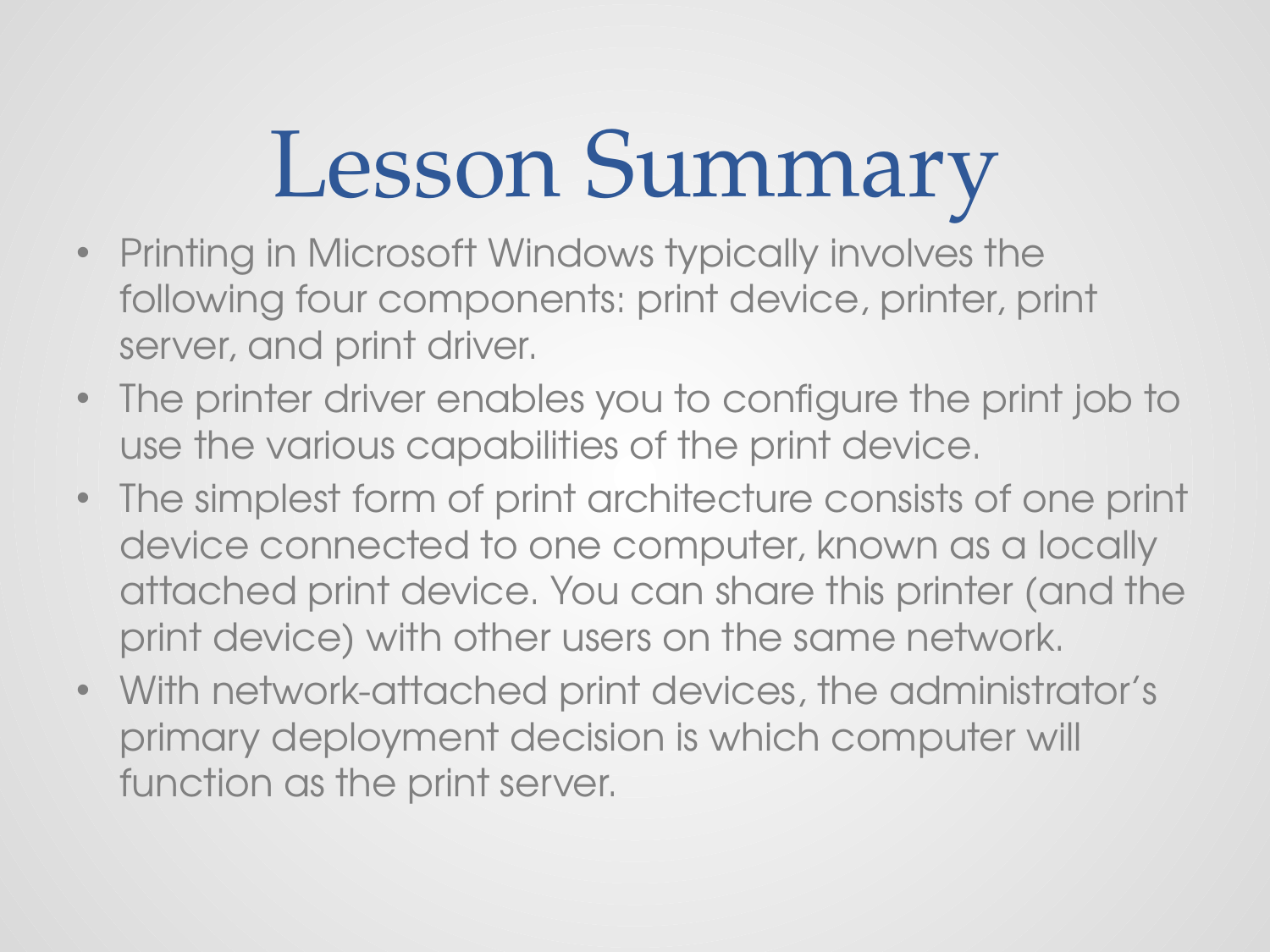

# Lesson Summary
Printing in Microsoft Windows typically involves the following four components: print device, printer, print server, and print driver.
The printer driver enables you to configure the print job to use the various capabilities of the print device.
The simplest form of print architecture consists of one print device connected to one computer, known as a locally attached print device. You can share this printer (and the print device) with other users on the same network.
With network-attached print devices, the administrator’s primary deployment decision is which computer will function as the print server.
© 2013 John Wiley & Sons, Inc.
37